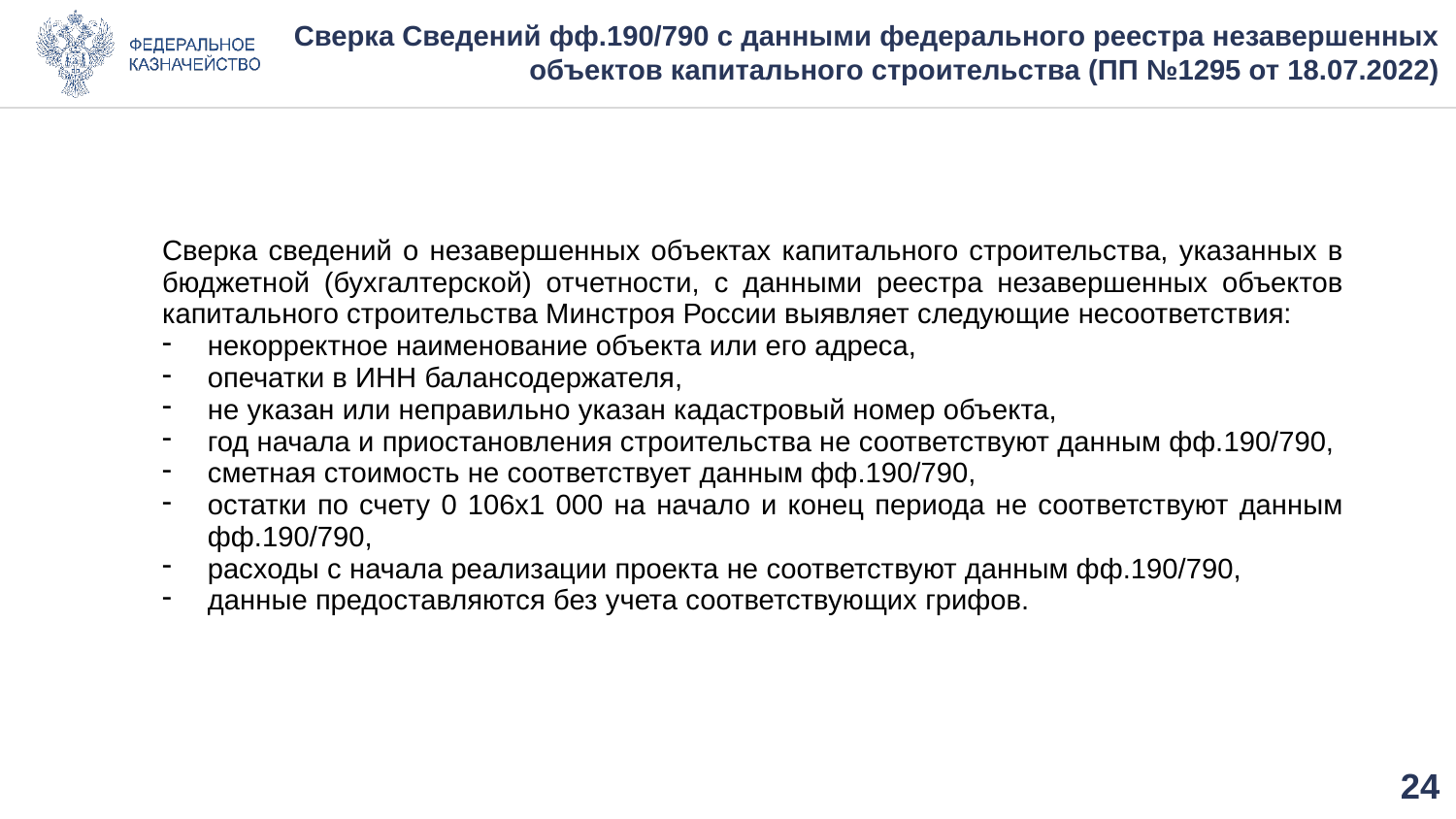

# Сверка Сведений фф.190/790 с данными федерального реестра незавершенных объектов капитального строительства (ПП №1295 от 18.07.2022)
|  | Сверка сведений о незавершенных объектах капитального строительства, указанных в бюджетной (бухгалтерской) отчетности, с данными реестра незавершенных объектов капитального строительства Минстроя России выявляет следующие несоответствия: некорректное наименование объекта или его адреса, опечатки в ИНН балансодержателя, не указан или неправильно указан кадастровый номер объекта, год начала и приостановления строительства не соответствуют данным фф.190/790, сметная стоимость не соответствует данным фф.190/790, остатки по счету 0 106х1 000 на начало и конец периода не соответствуют данным фф.190/790, расходы с начала реализации проекта не соответствуют данным фф.190/790, данные предоставляются без учета соответствующих грифов. |
| --- | --- |
|  |  |
24